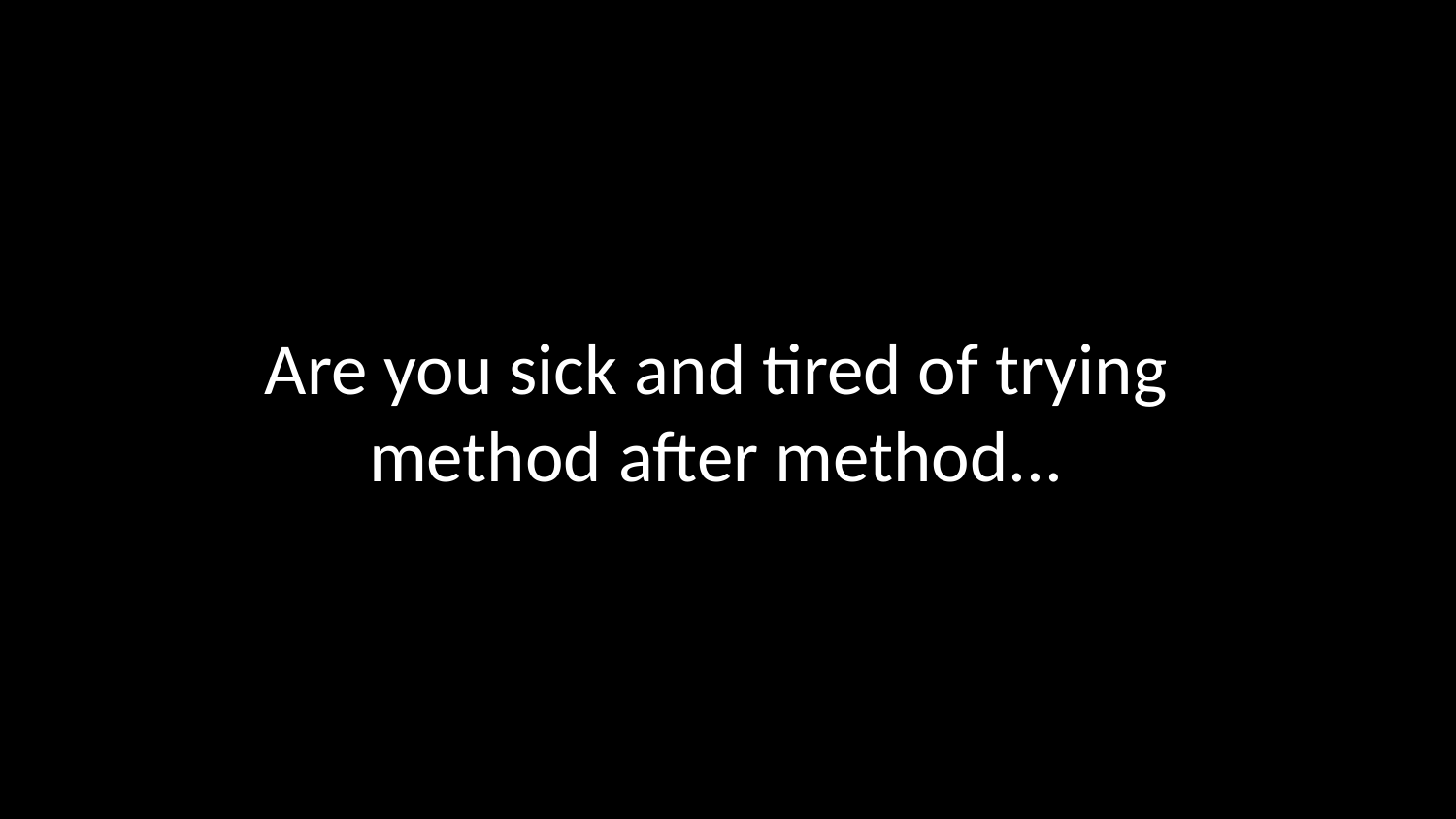

# Are you sick and tired of trying method after method...